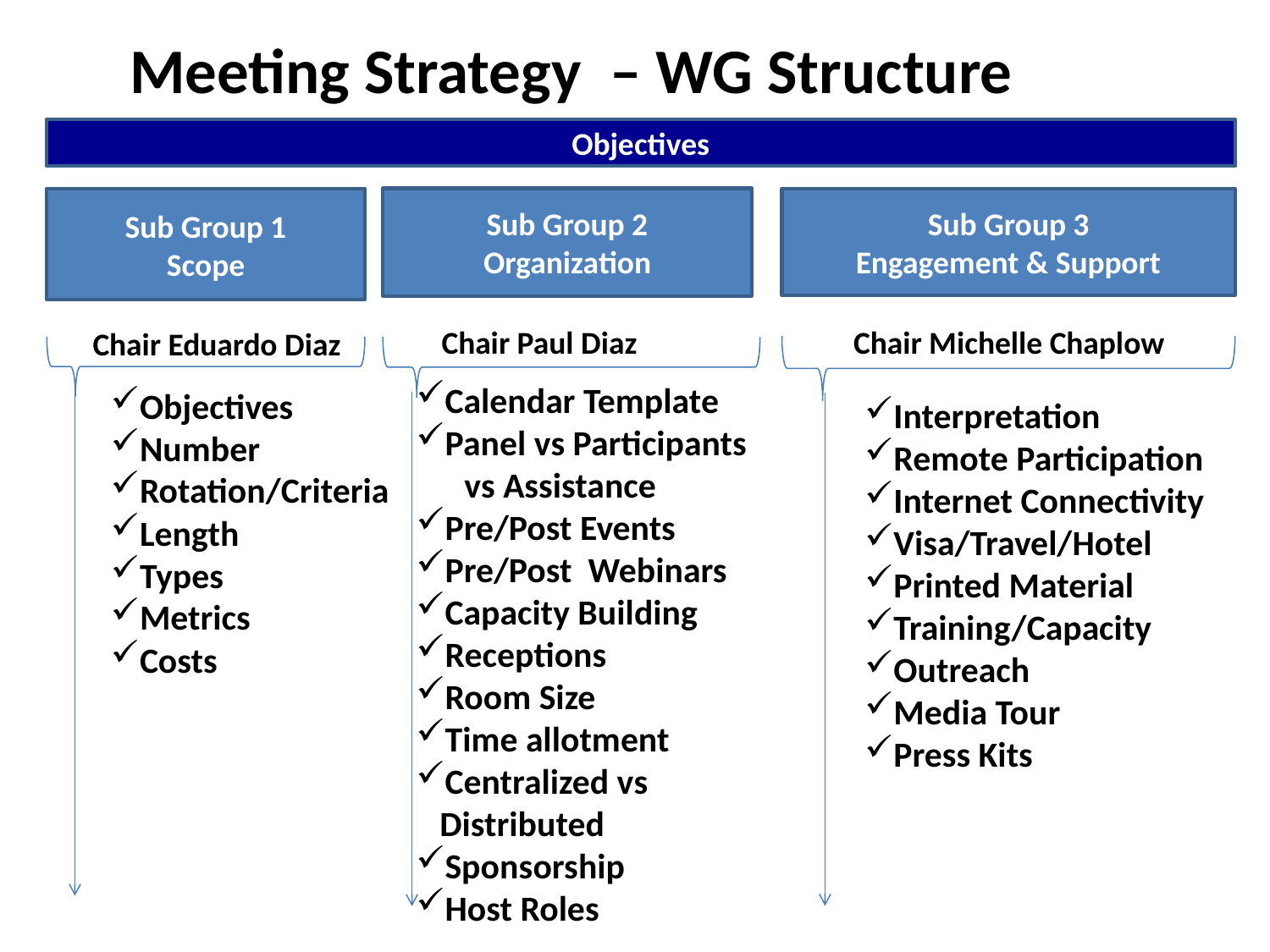

Meeting Strategy  – WG Structure
Objectives
Sub Group 3
Engagement & Support
Sub Group 1
Scope
Sub Group 2
Organization
Chair Paul Diaz

     Chair Michelle Chaplow
Interpretation
Remote Participation
Internet Connectivity
Visa/Travel/Hotel
Printed Material
Training/Capacity
Outreach
Media Tour
Press Kits

Chair Eduardo Diaz

Objectives
Number
Rotation/Criteria
Length
Types
Metrics
Costs

Calendar Template
Panel vs Participants
      vs Assistance
Pre/Post Events
Pre/Post  Webinars
Capacity Building
Receptions
Room Size
Time allotment
Centralized vs         Distributed
Sponsorship
Host Roles